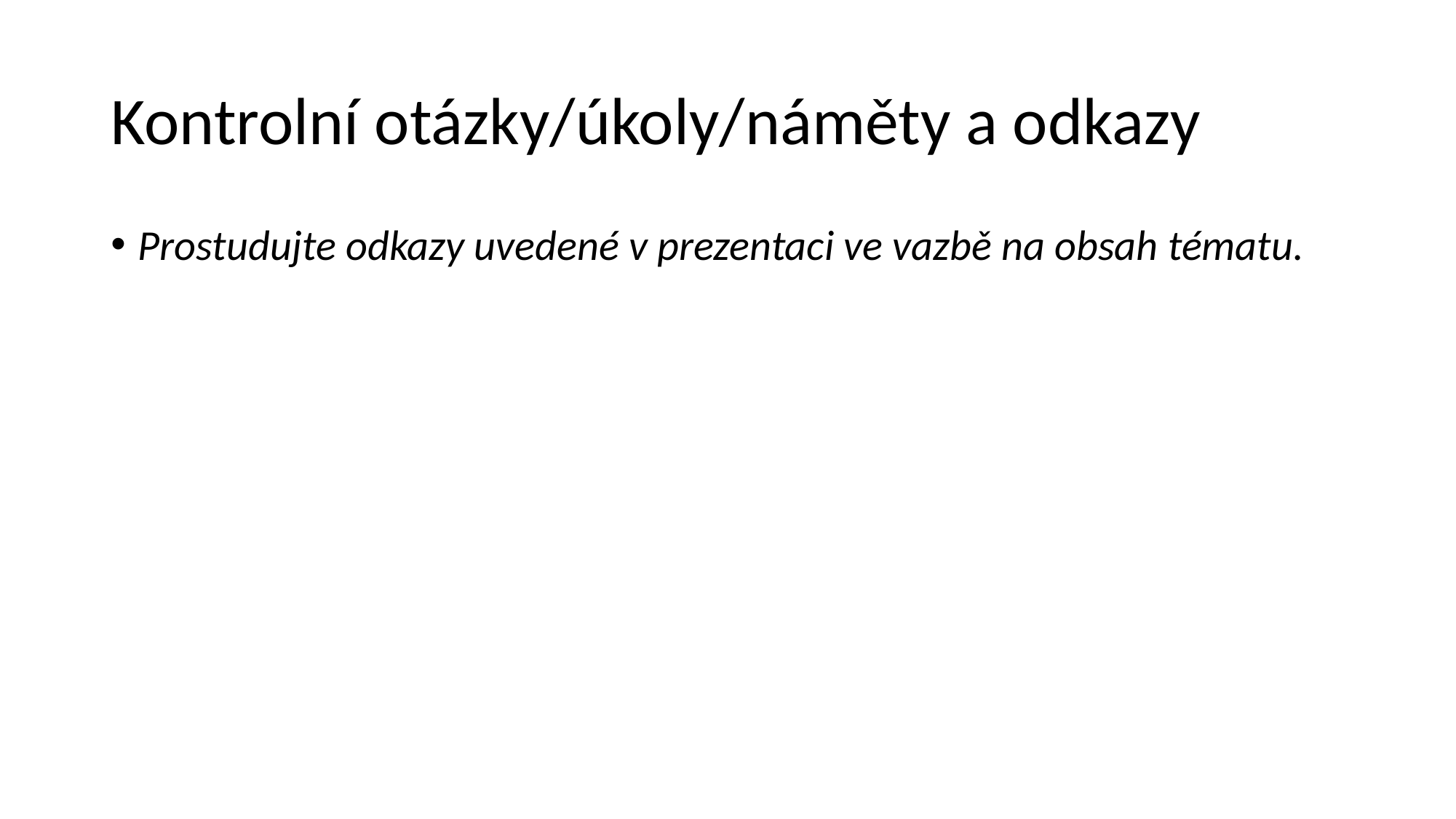

# Kontrolní otázky/úkoly/náměty a odkazy
Prostudujte odkazy uvedené v prezentaci ve vazbě na obsah tématu.